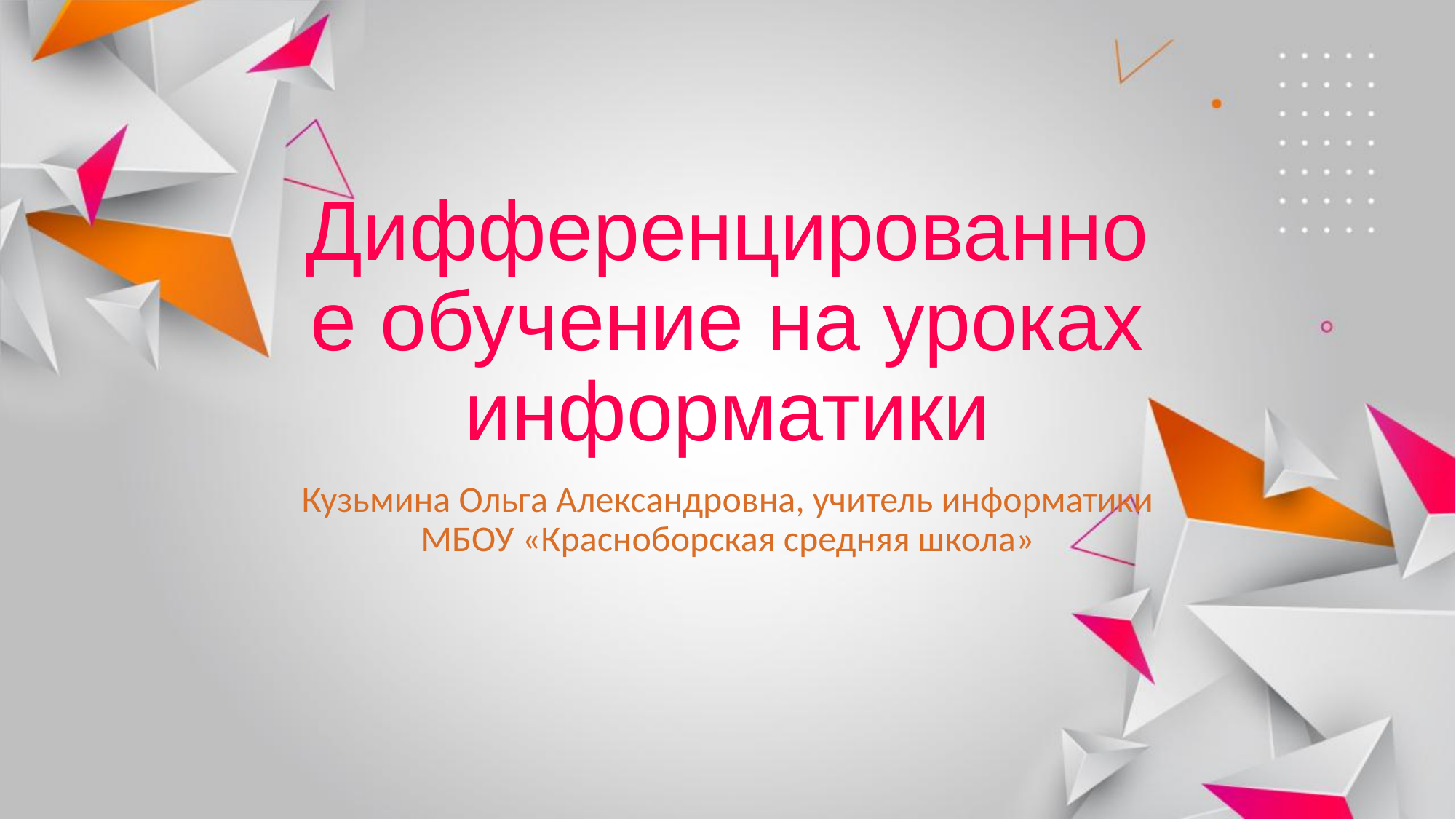

# Дифференцированное обучение на уроках информатики
Кузьмина Ольга Александровна, учитель информатики МБОУ «Красноборская средняя школа»